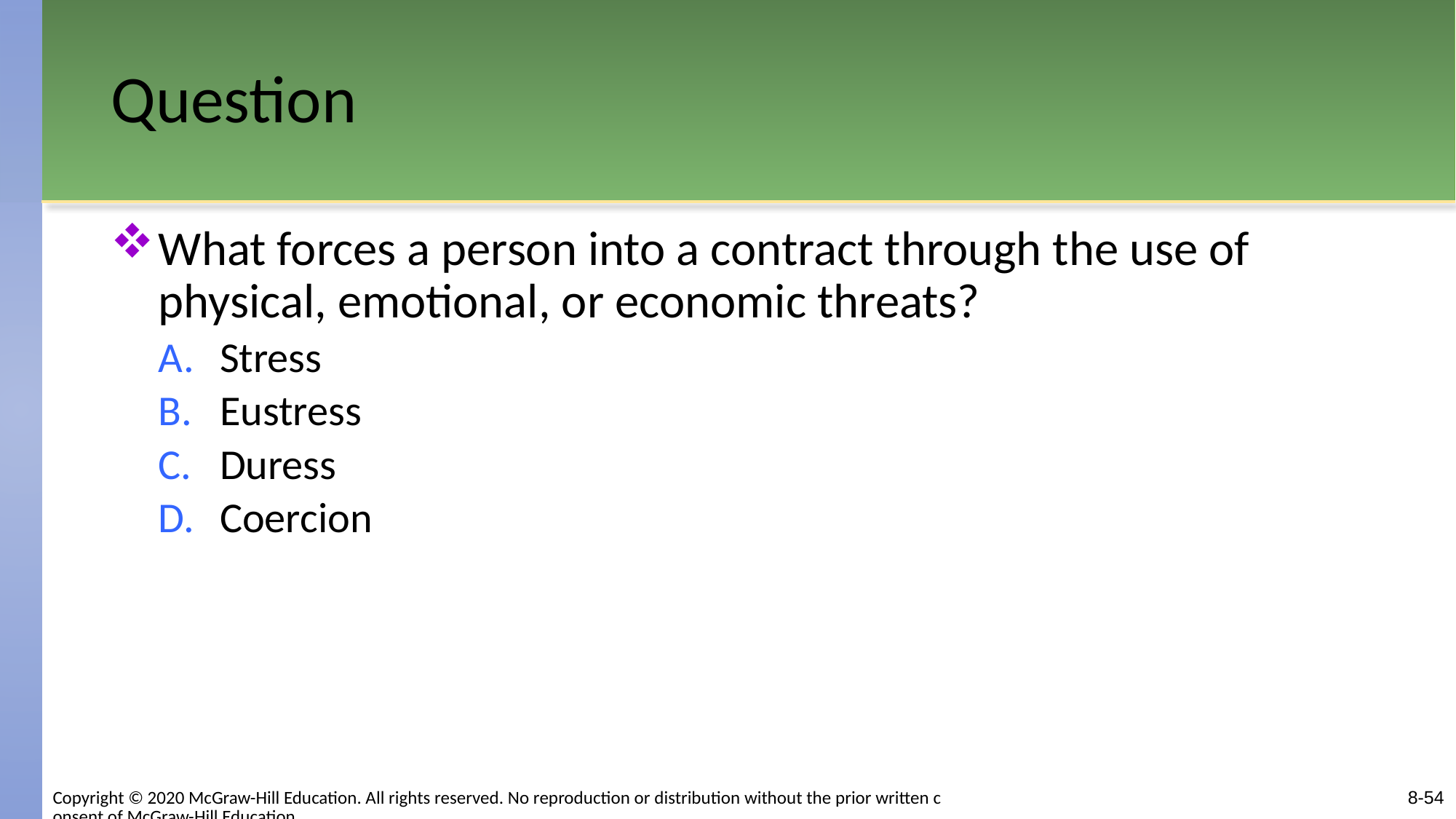

# Question
What forces a person into a contract through the use of physical, emotional, or economic threats?
Stress
Eustress
Duress
Coercion
8-54
Copyright © 2020 McGraw-Hill Education. All rights reserved. No reproduction or distribution without the prior written consent of McGraw-Hill Education.